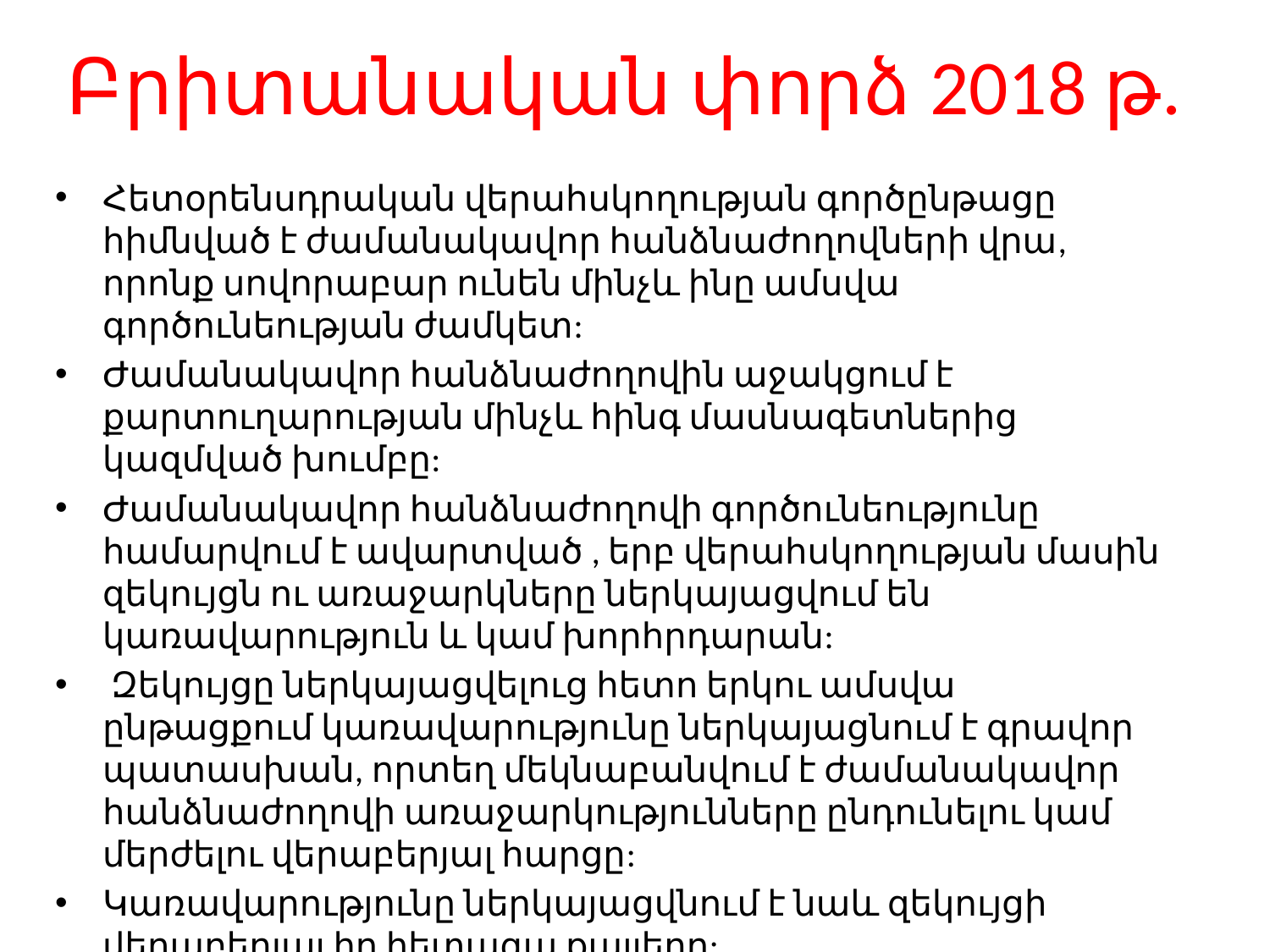

# Բրիտանական փորձ 2018 թ.
Հետօրենսդրական վերահսկողության գործընթացը հիմնված է ժամանակավոր հանձնաժողովների վրա, որոնք սովորաբար ունեն մինչև ինը ամսվա գործունեության ժամկետ:
Ժամանակավոր հանձնաժողովին աջակցում է քարտուղարության մինչև հինգ մասնագետներից կազմված խումբը:
Ժամանակավոր հանձնաժողովի գործունեությունը համարվում է ավարտված , երբ վերահսկողության մասին զեկույցն ու առաջարկները ներկայացվում են կառավարություն և կամ խորհրդարան:
 Զեկույցը ներկայացվելուց հետո երկու ամսվա ընթացքում կառավարությունը ներկայացնում է գրավոր պատասխան, որտեղ մեկնաբանվում է ժամանակավոր հանձնաժողովի առաջարկությունները ընդունելու կամ մերժելու վերաբերյալ հարցը:
Կառավարությունը ներկայացվնում է նաև զեկույցի վերաբերյալ իր հետագա քայլերը: